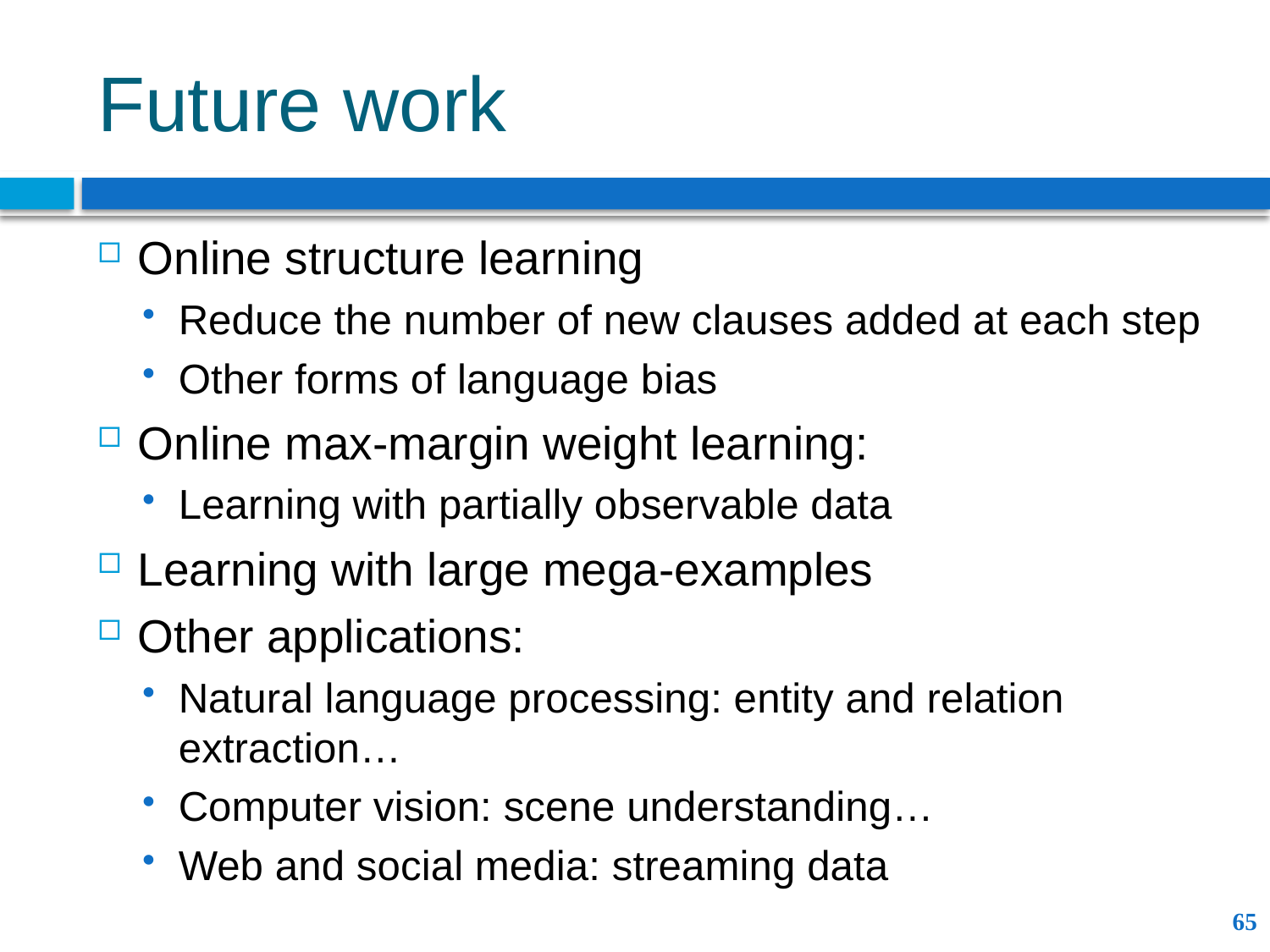

# Future work
Online structure learning
Reduce the number of new clauses added at each step
Other forms of language bias
Online max-margin weight learning:
Learning with partially observable data
Learning with large mega-examples
Other applications:
Natural language processing: entity and relation extraction…
Computer vision: scene understanding…
Web and social media: streaming data
65